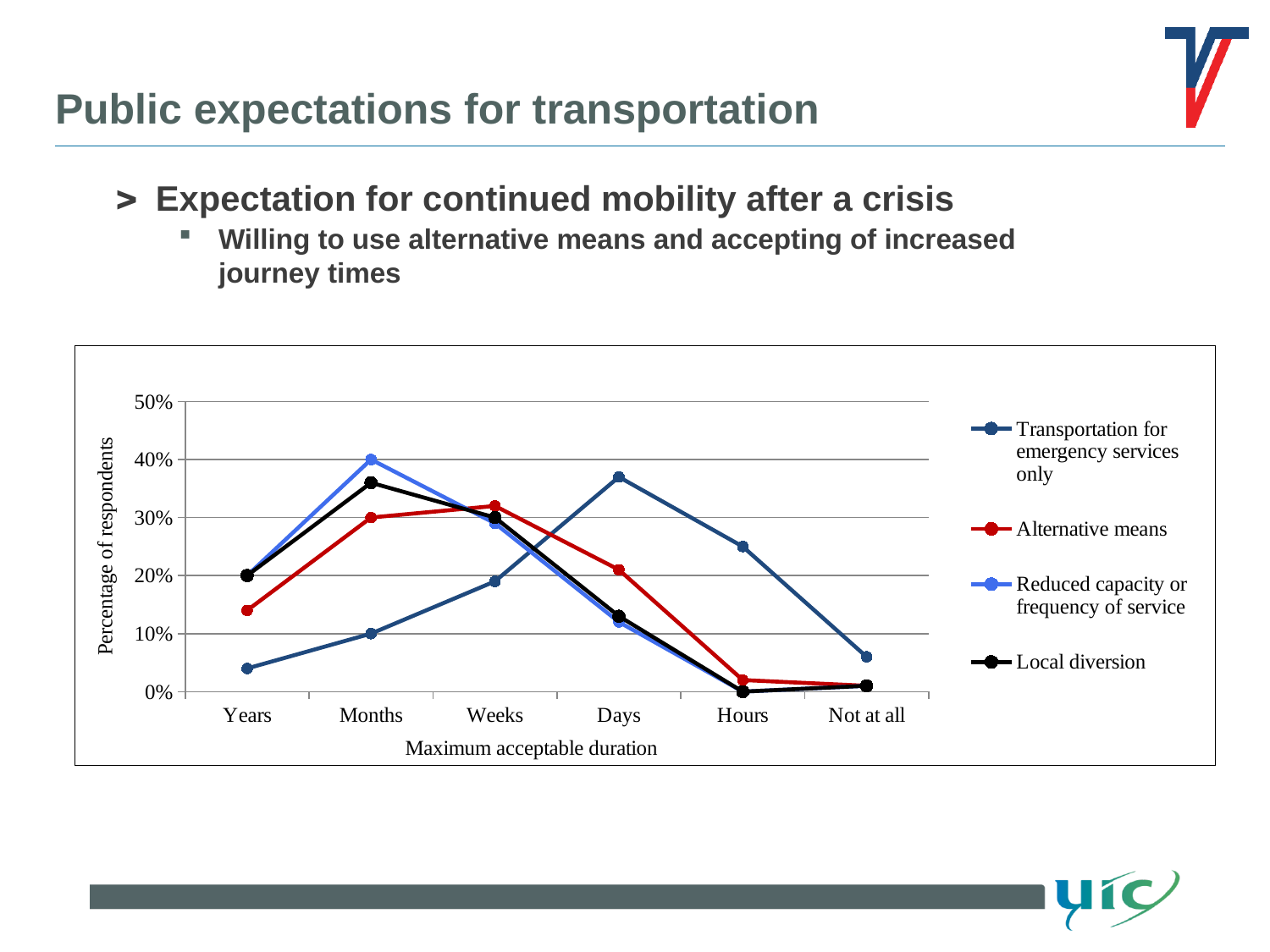

# Public expectations for transportation
Expectation for continued mobility after a crisis
Willing to use alternative means and accepting of increased journey times

### Chart

| Category | Transportation for emergency services only | Alternative means | Reduced capacity or frequency of service | Local diversion |
|---|---|---|---|---|
| Years | 0.04 | 0.14 | 0.2 | 0.2 |
| Months | 0.1 | 0.3 | 0.4 | 0.36 |
| Weeks | 0.19 | 0.32 | 0.29 | 0.3 |
| Days | 0.37 | 0.21 | 0.12 | 0.13 |
| Hours | 0.25 | 0.02 | 0.0 | 0.0 |
| Not at all | 0.06 | 0.01 | 0.01 | 0.01 |